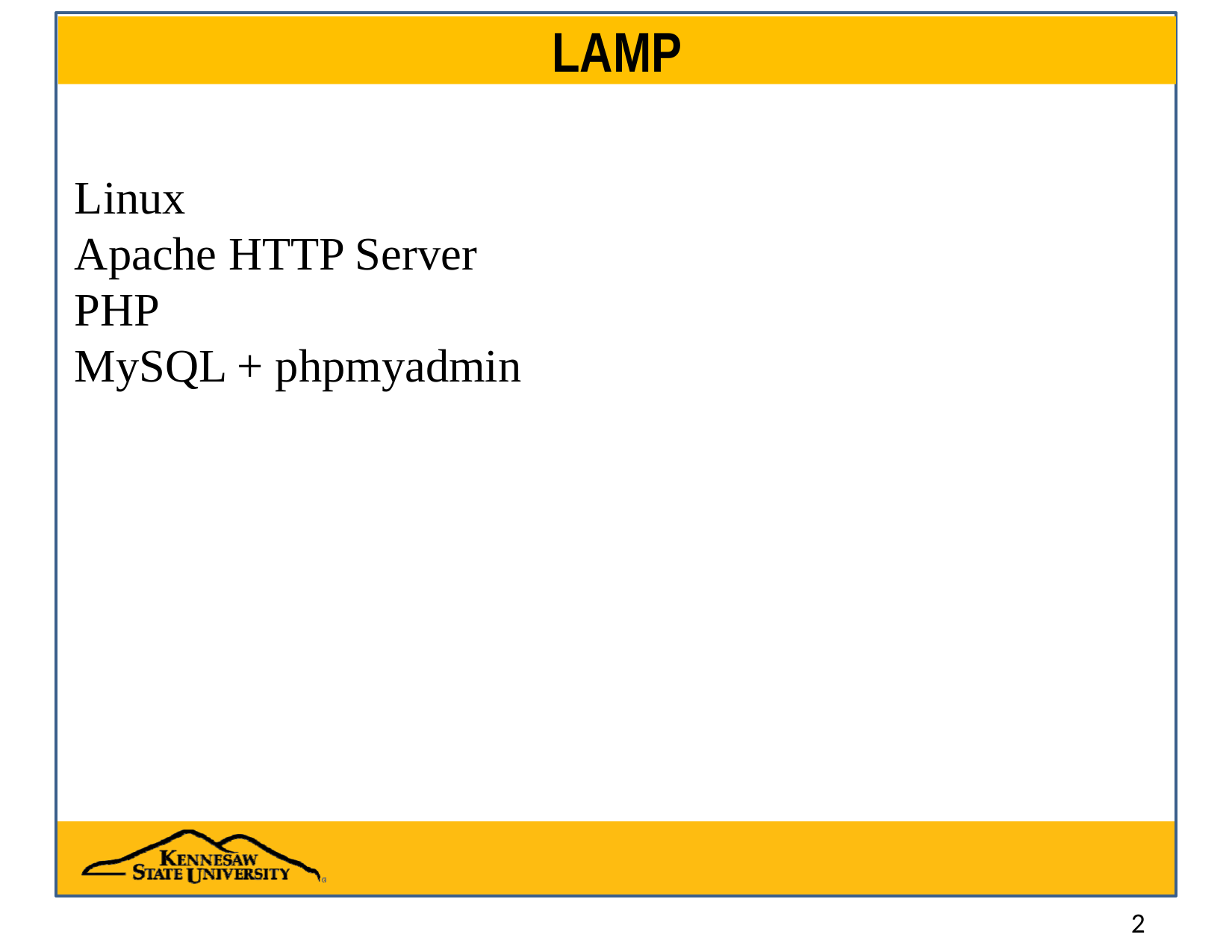

# LAMP
Linux
Apache HTTP Server
PHP
MySQL + phpmyadmin